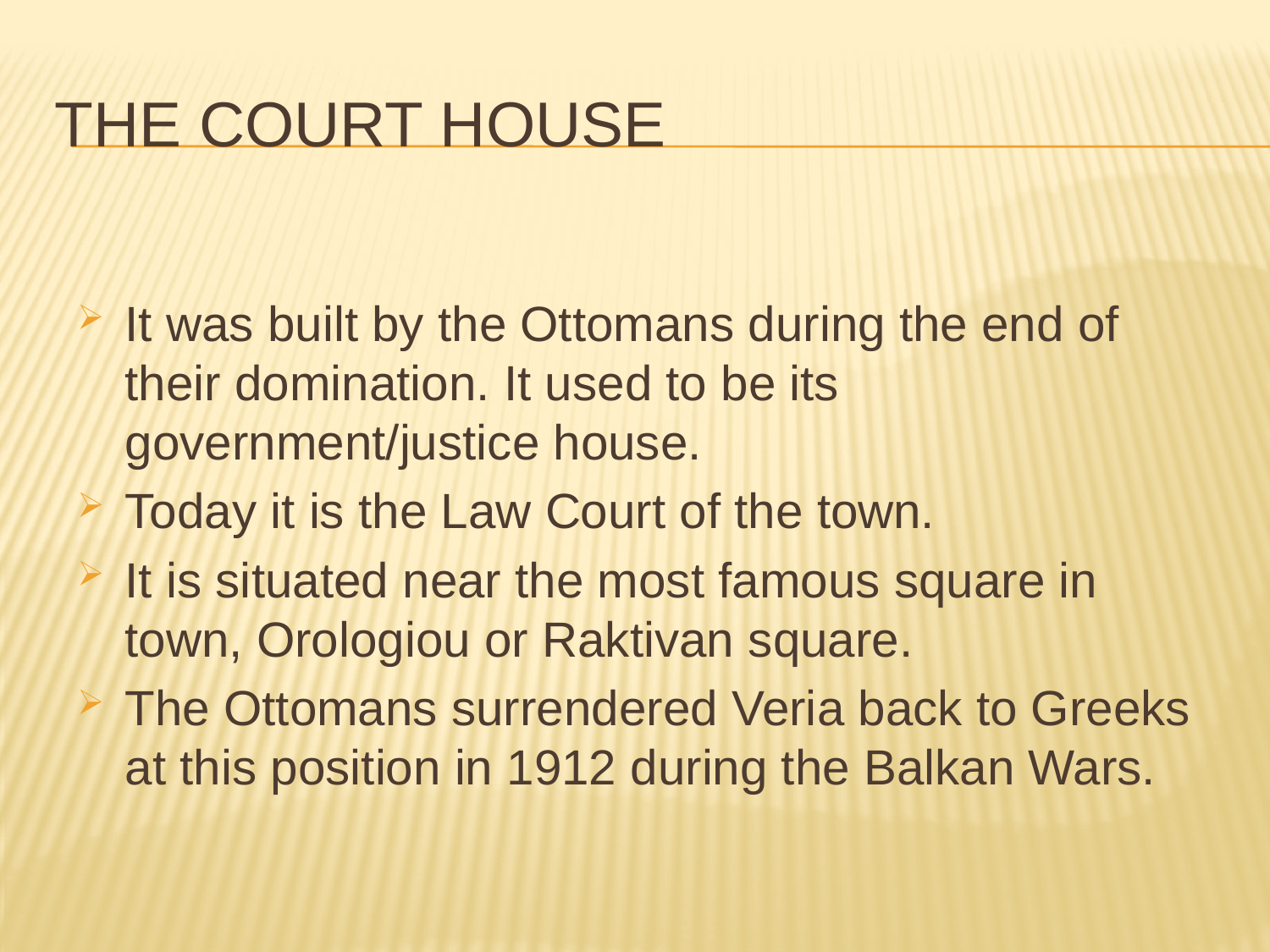

# The Court House
It was built by the Ottomans during the end of their domination. It used to be its government/justice house.
Today it is the Law Court of the town.
It is situated near the most famous square in town, Orologiou or Raktivan square.
The Ottomans surrendered Veria back to Greeks at this position in 1912 during the Balkan Wars.